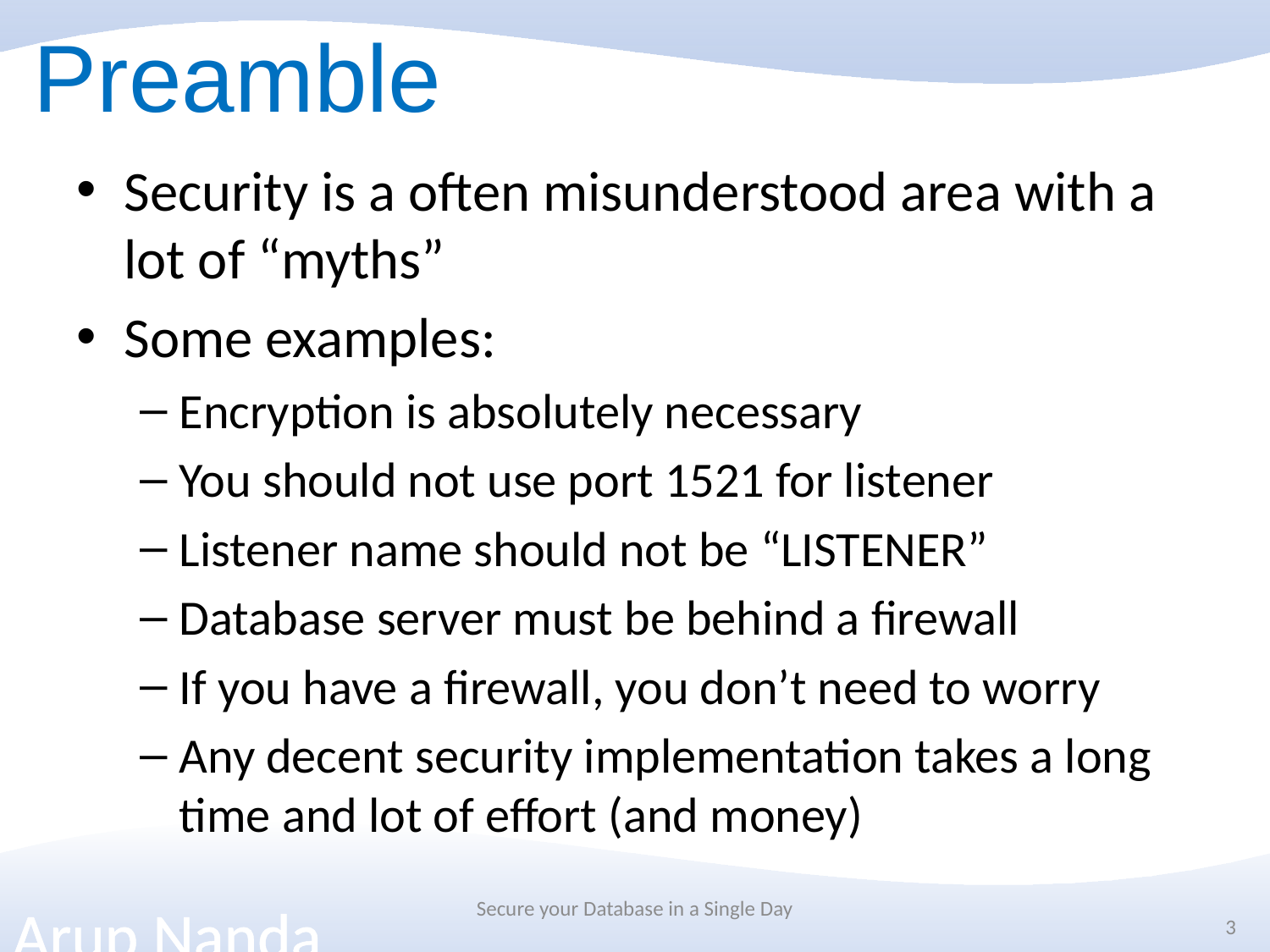

# Preamble
Security is a often misunderstood area with a lot of “myths”
Some examples:
Encryption is absolutely necessary
You should not use port 1521 for listener
Listener name should not be “LISTENER”
Database server must be behind a firewall
If you have a firewall, you don’t need to worry
Any decent security implementation takes a long time and lot of effort (and money)
Secure your Database in a Single Day
3